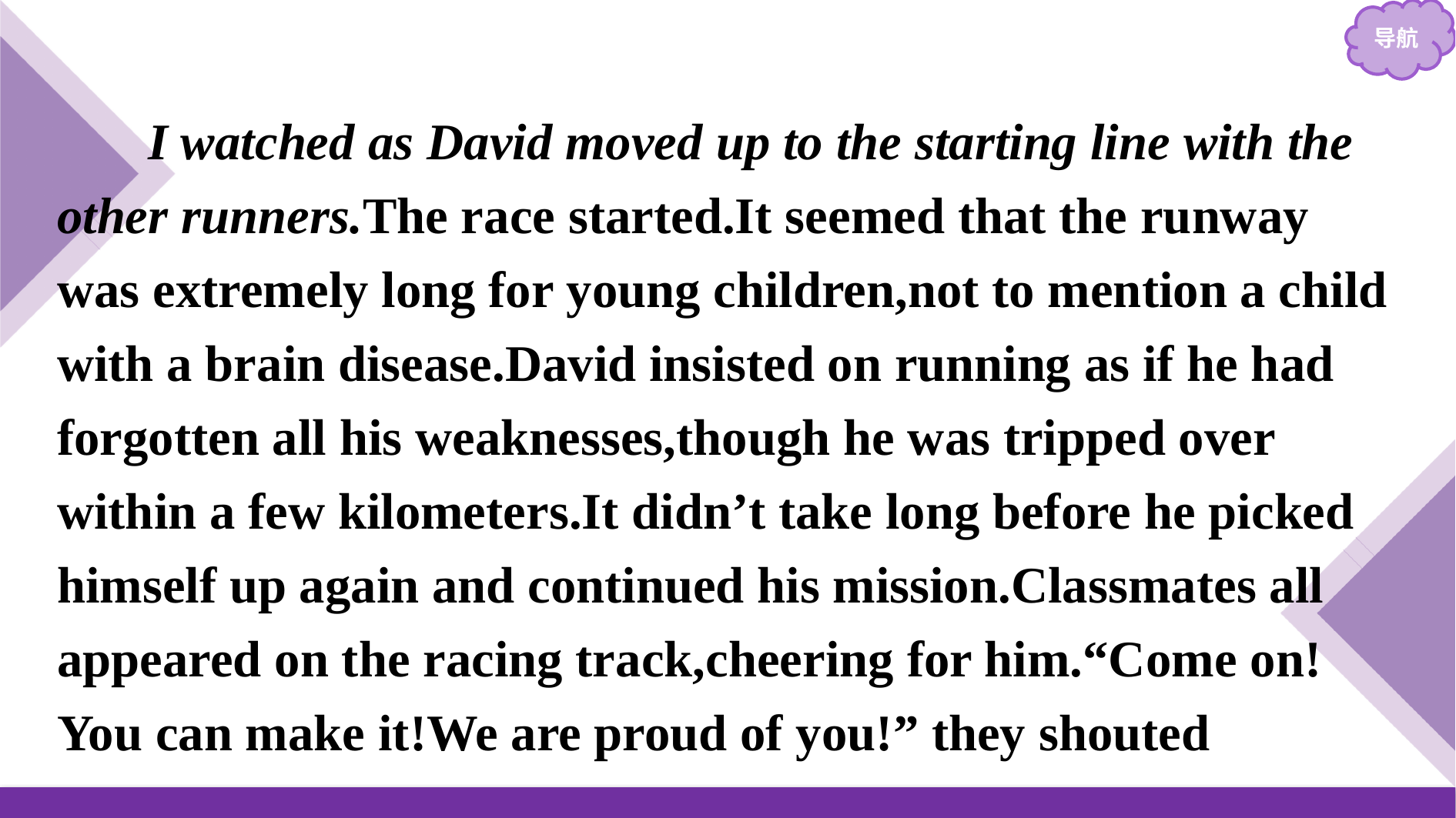

I watched as David moved up to the starting line with the other runners.The race started.It seemed that the runway was extremely long for young children,not to mention a child with a brain disease.David insisted on running as if he had forgotten all his weaknesses,though he was tripped over within a few kilometers.It didn’t take long before he picked himself up again and continued his mission.Classmates all appeared on the racing track,cheering for him.“Come on!You can make it!We are proud of you!” they shouted